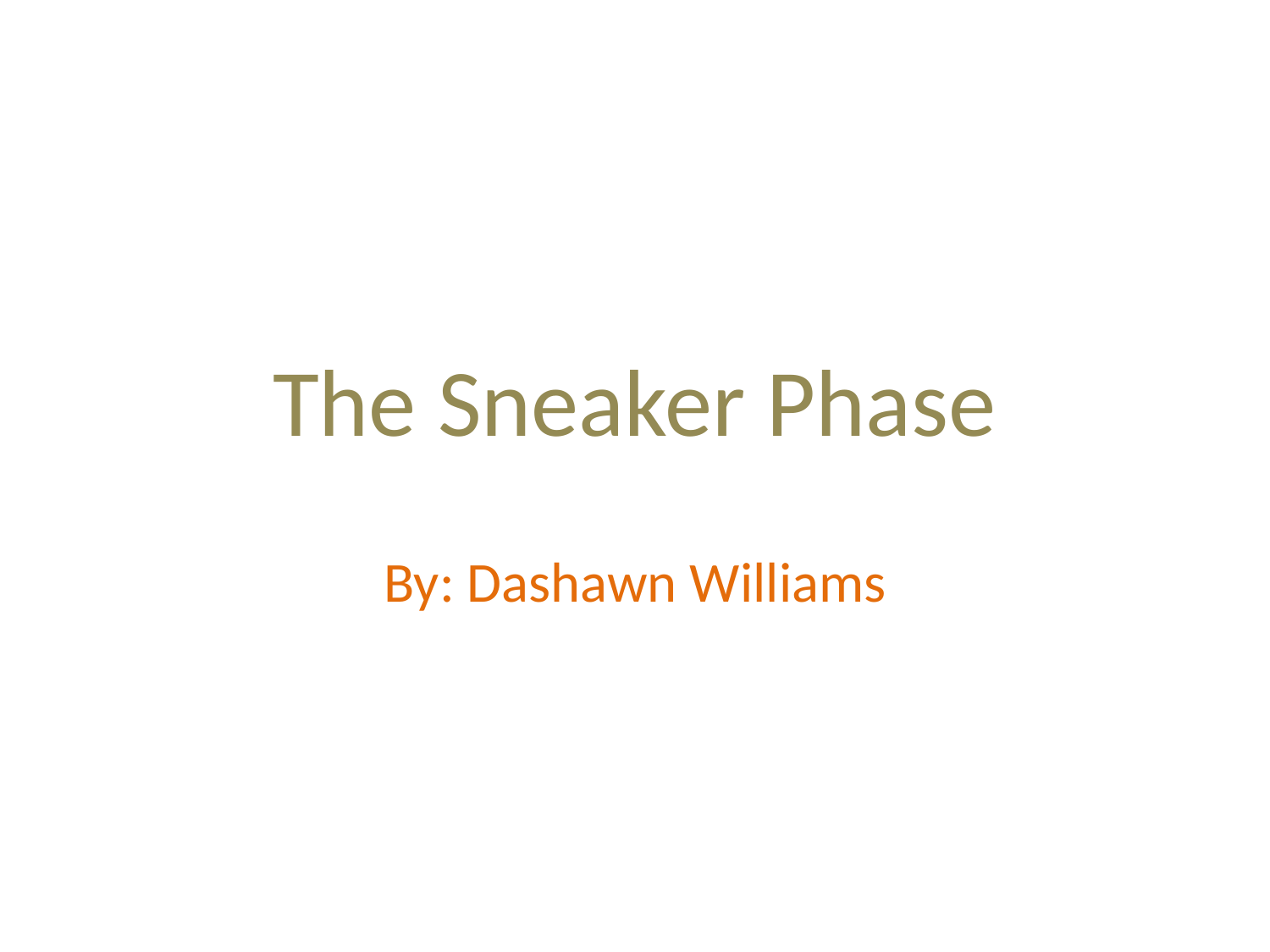

# The Sneaker Phase
By: Dashawn Williams